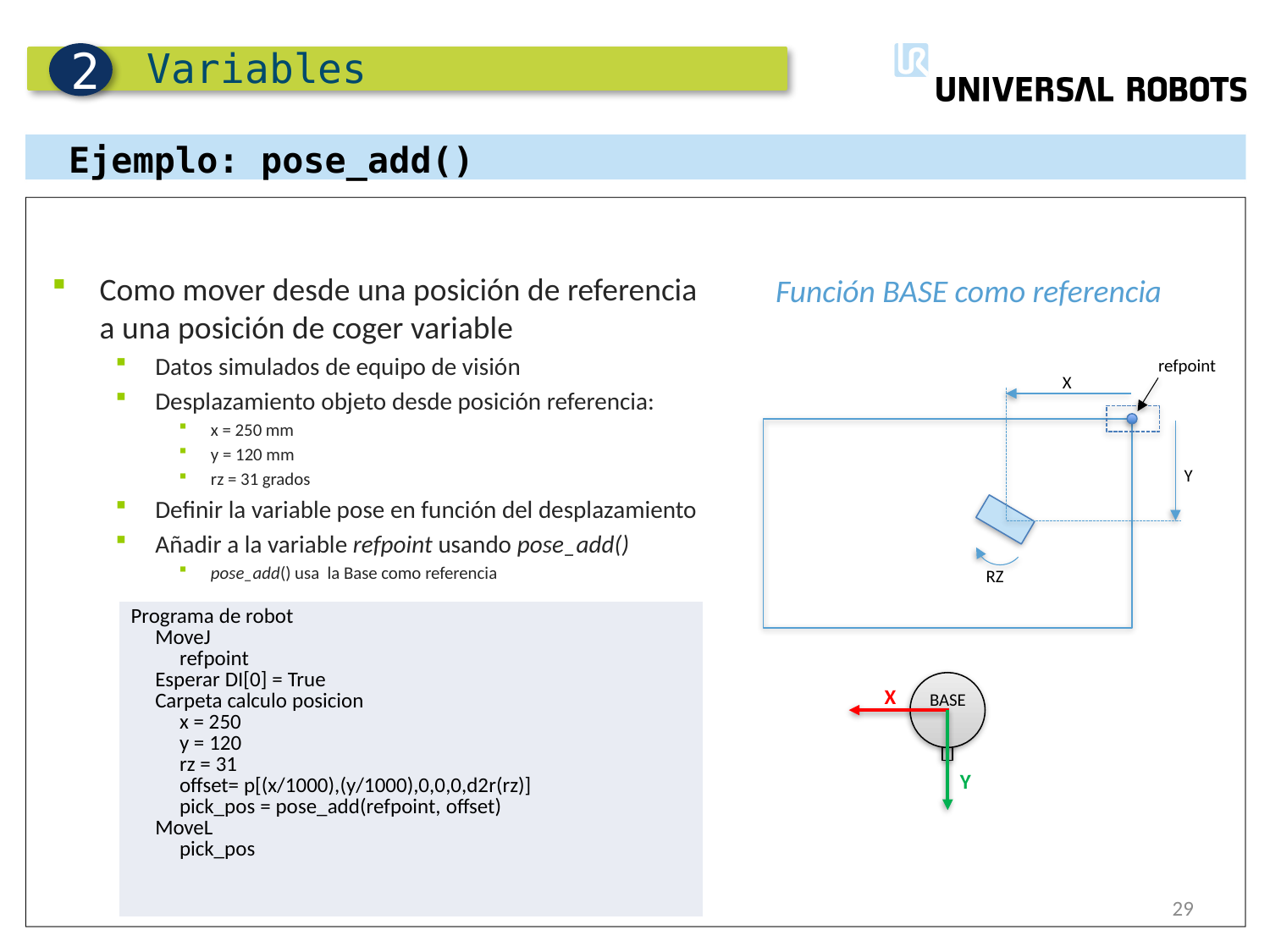

Variables

2
Ejemplo: pose_add()

Como mover desde una posición de referencia
a una posición de coger variable
Datos simulados de equipo de visión
Desplazamiento objeto desde posición referencia:
x = 250 mm
y = 120 mm
rz = 31 grados
Definir la variable pose en función del desplazamiento
Añadir a la variable refpoint usando pose_add()
pose_add() usa  la Base como referencia
Función BASE como referencia
refpoint
X

Y

RZ

X
BASE

Y
| Programa de robot MoveJ refpoint Esperar DI[0] = True Carpeta calculo posicion x = 250 y = 120 rz = 31 offset= p[(x/1000),(y/1000),0,0,0,d2r(rz)] pick\_pos = pose\_add(refpoint, offset) MoveL pick\_pos |
| --- |
29